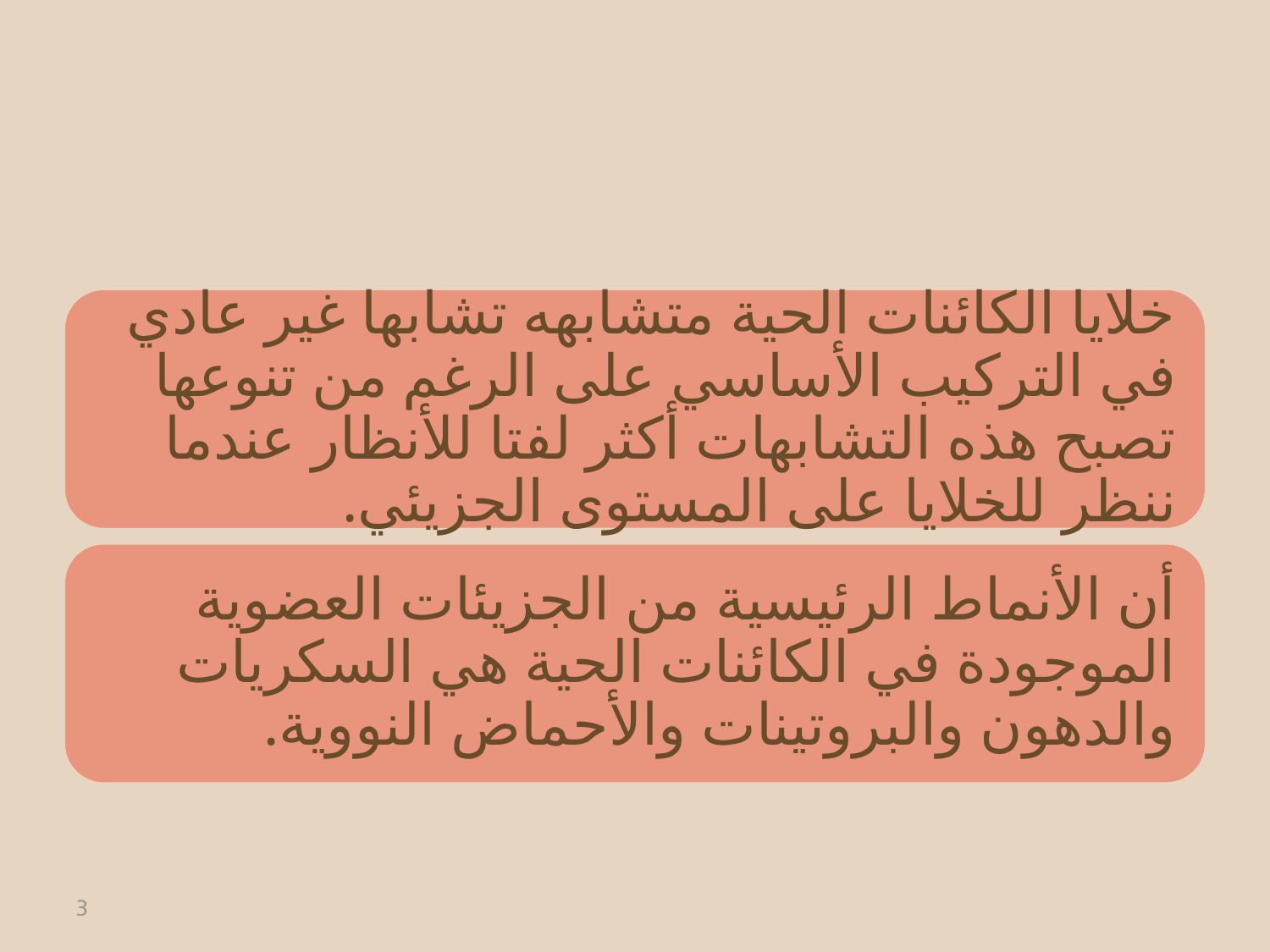

#
خلايا الكائنات الحية متشابهه تشابها غير عادي في التركيب الأساسي على الرغم من تنوعها تصبح هذه التشابهات أكثر لفتا للأنظار عندما ننظر للخلايا على المستوى الجزيئي.
أن الأنماط الرئيسية من الجزيئات العضوية الموجودة في الكائنات الحية هي السكريات والدهون والبروتينات والأحماض النووية.
3